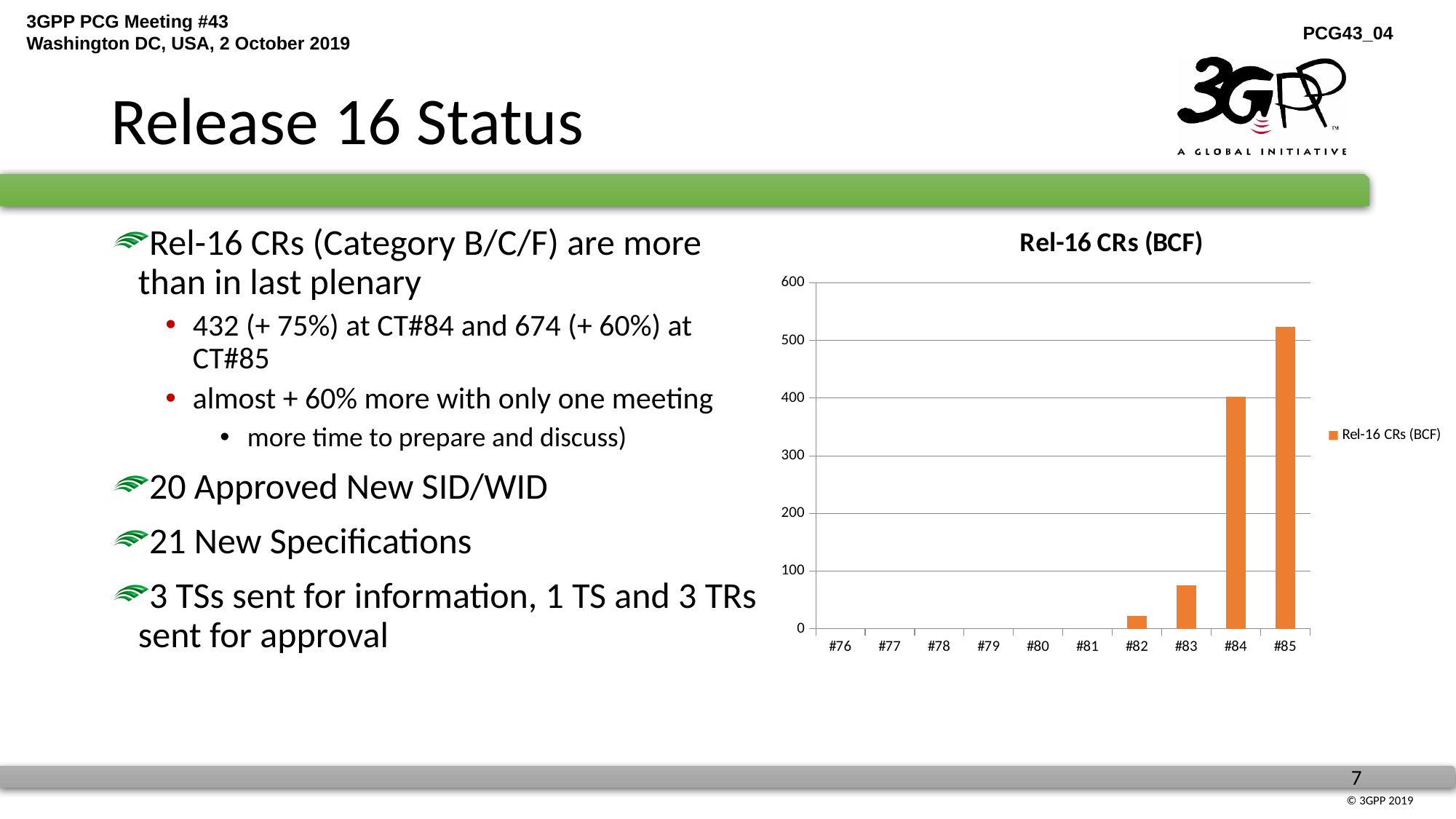

# Release 16 Status

### Chart:

| Category | Rel-16 CRs (BCF) |
|---|---|
| #76 | None |
| #77 | None |
| #78 | None |
| #79 | None |
| #80 | None |
| #81 | None |
| #82 | 22.0 |
| #83 | 75.0 |
| #84 | 403.0 |
| #85 | 523.0 |
Rel-16 CRs (Category B/C/F) are more than in last plenary
432 (+ 75%) at CT#84 and 674 (+ 60%) at CT#85
almost + 60% more with only one meeting
more time to prepare and discuss)
20 Approved New SID/WID
21 New Specifications
3 TSs sent for information, 1 TS and 3 TRs sent for approval